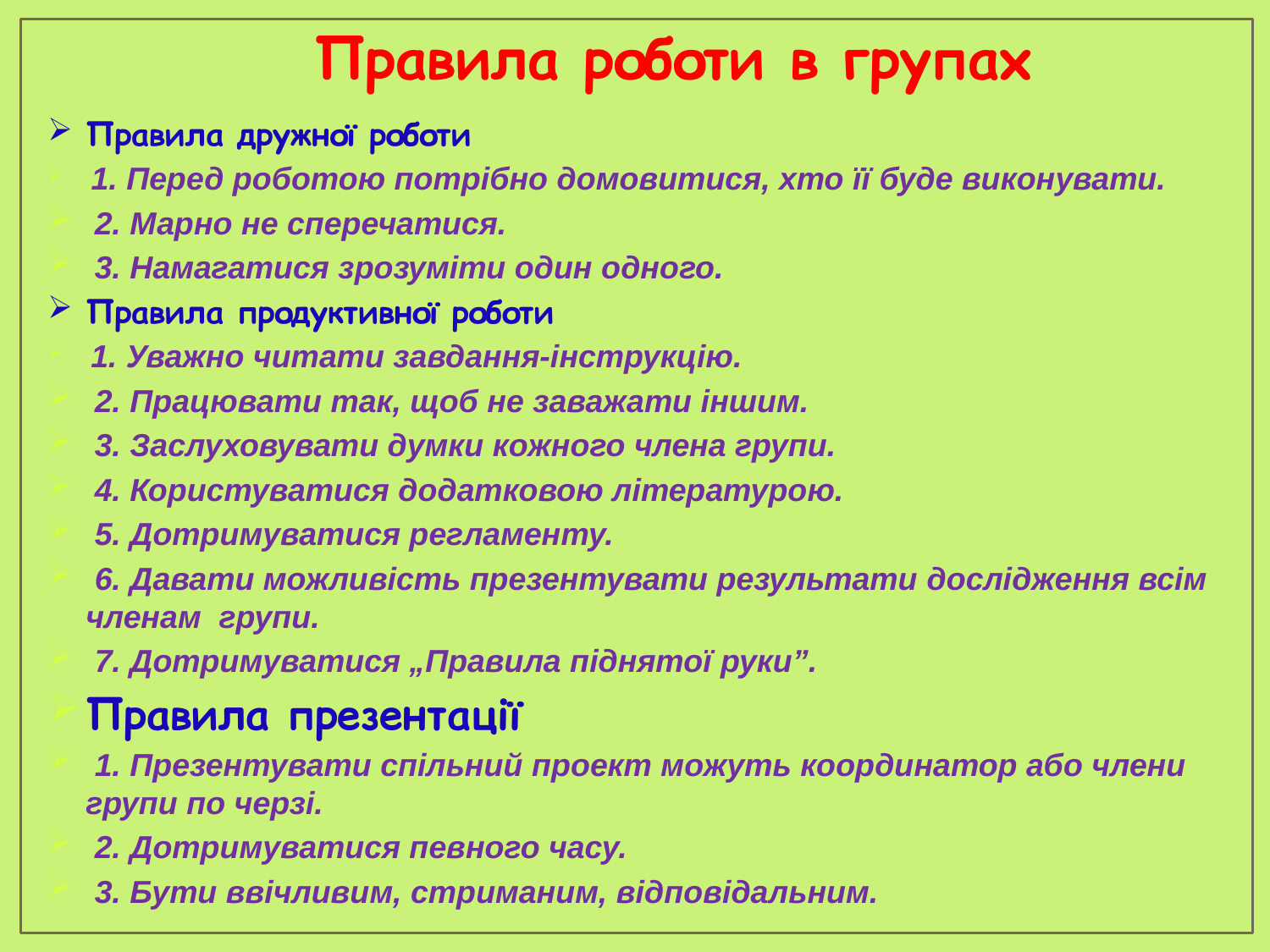

Правила роботи в групах
Правила дружної роботи
 1. Перед роботою потрібно домовитися, хто її буде виконувати.
 2. Марно не сперечатися.
 3. Намагатися зрозуміти один одного.
Правила продуктивної роботи
 1. Уважно читати завдання-інструкцію.
 2. Працювати так, щоб не заважати іншим.
 3. Заслуховувати думки кожного члена групи.
 4. Користуватися додатковою літературою.
 5. Дотримуватися регламенту.
 6. Давати можливість презентувати результати дослідження всім членам  групи.
 7. Дотримуватися „Правила піднятої руки”.
Правила презентації
 1. Презентувати спільний проект можуть координатор або члени групи по черзі.
 2. Дотримуватися певного часу.
 3. Бути ввічливим, стриманим, відповідальним.